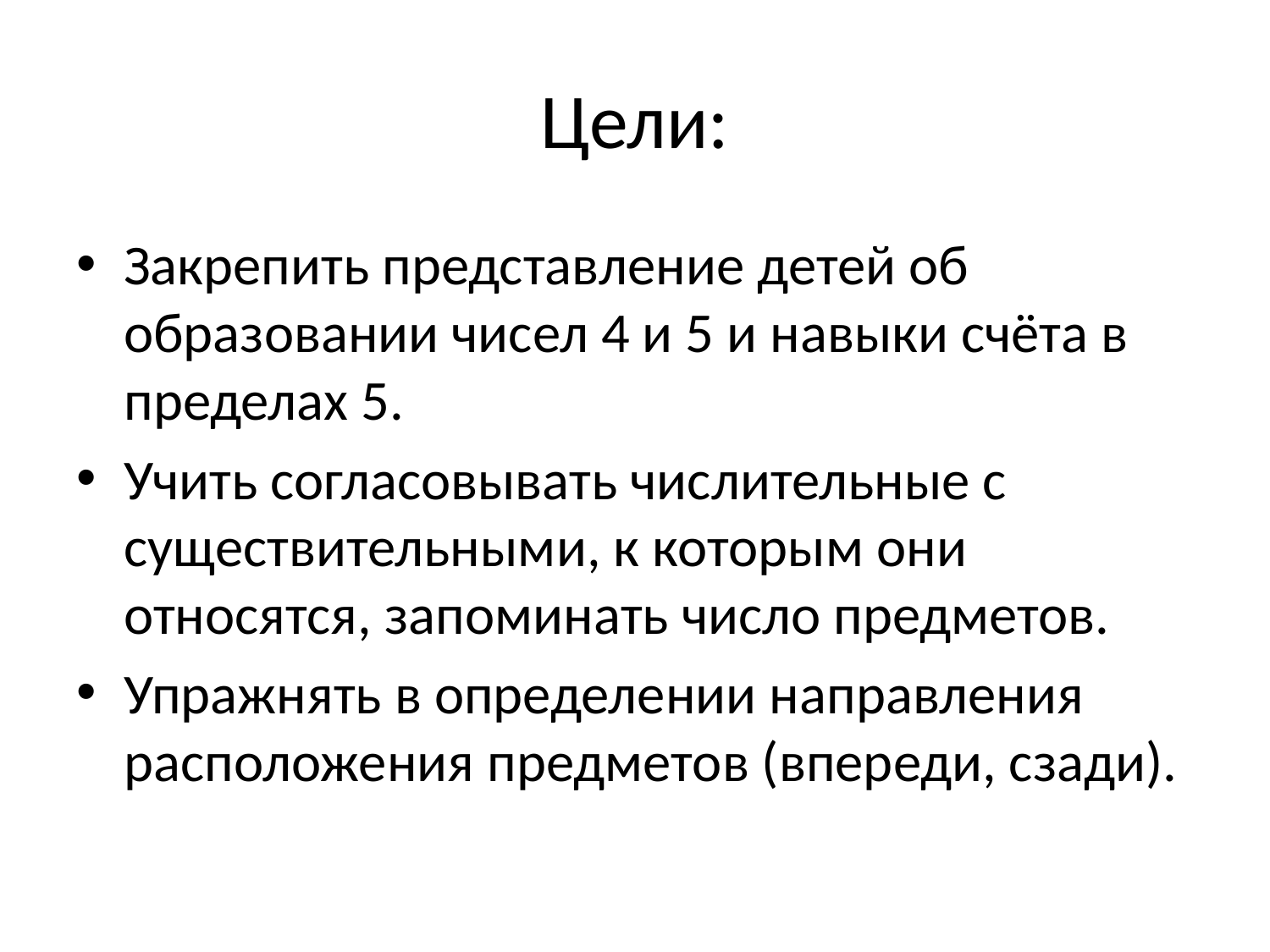

# Цели:
Закрепить представление детей об образовании чисел 4 и 5 и навыки счёта в пределах 5.
Учить согласовывать числительные с существительными, к которым они относятся, запоминать число предметов.
Упражнять в определении направления расположения предметов (впереди, сзади).